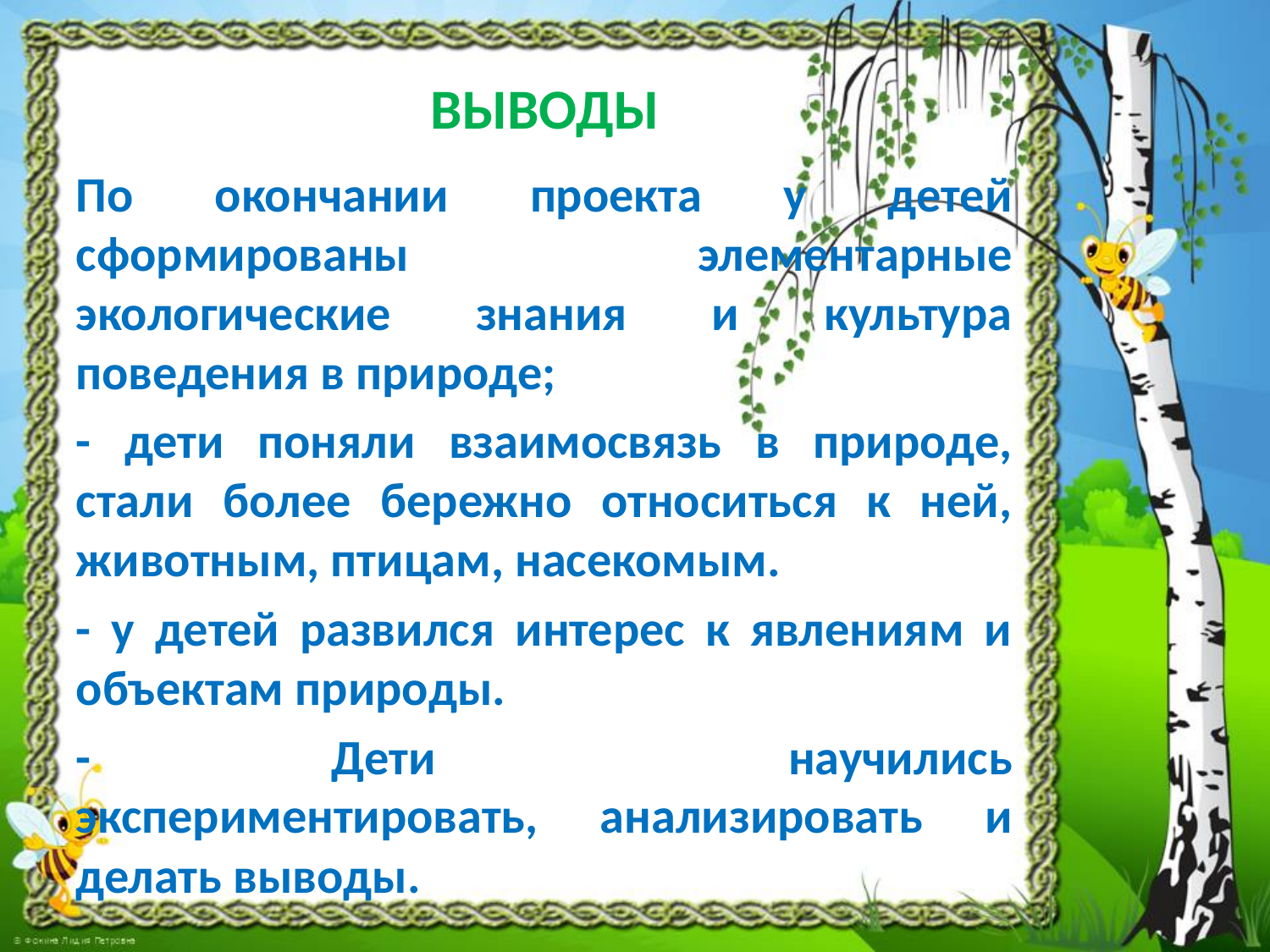

# ВЫВОДЫ
По окончании проекта у детей сформированы элементарные экологические знания и культура поведения в природе;
- дети поняли взаимосвязь в природе, стали более бережно относиться к ней, животным, птицам, насекомым.
- у детей развился интерес к явлениям и объектам природы.
- Дети 	научились экспериментировать, анализировать и делать выводы.